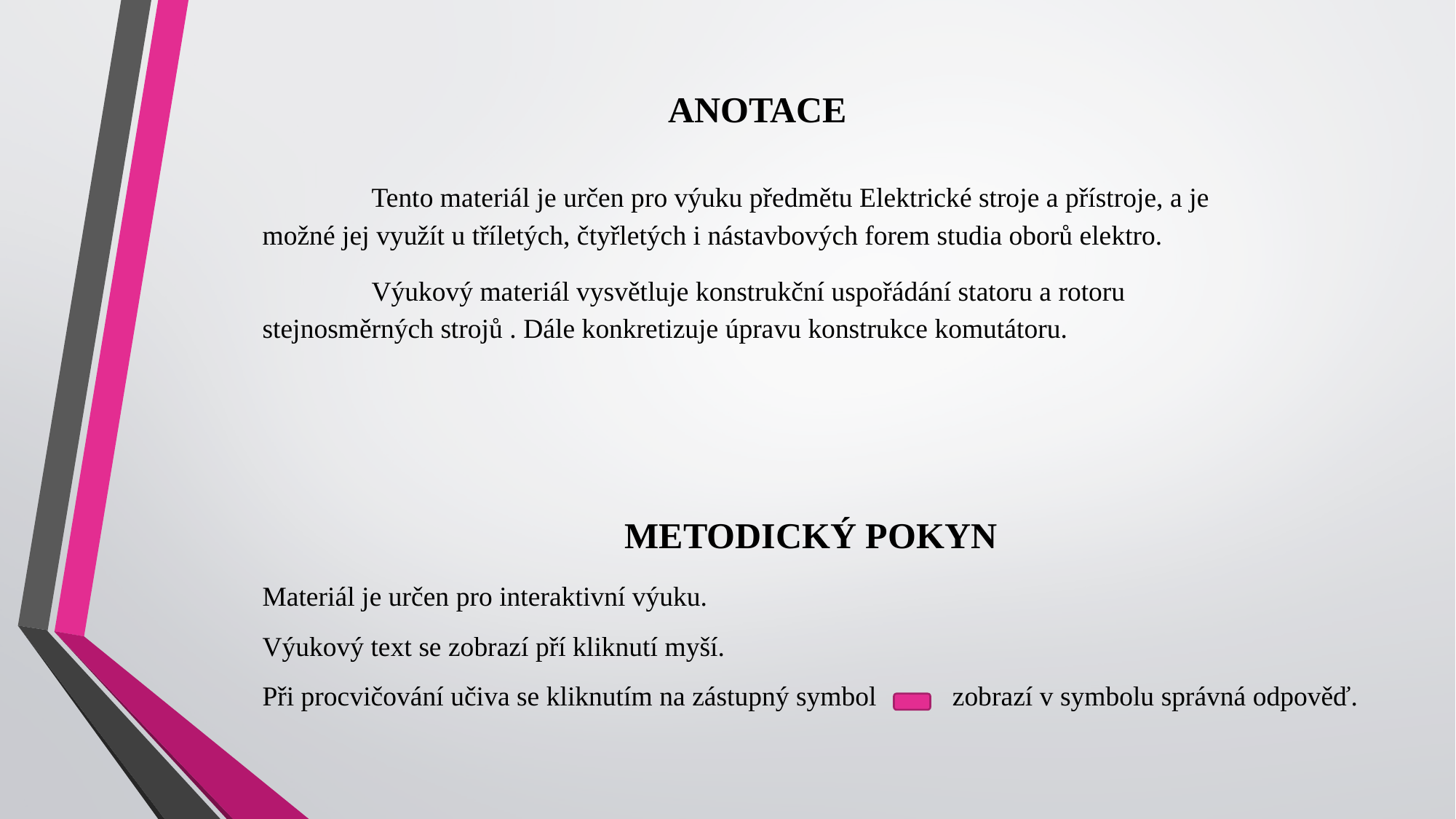

ANOTACE
	Tento materiál je určen pro výuku předmětu Elektrické stroje a přístroje, a je možné jej využít u tříletých, čtyřletých i nástavbových forem studia oborů elektro.
	Výukový materiál vysvětluje konstrukční uspořádání statoru a rotoru stejnosměrných strojů . Dále konkretizuje úpravu konstrukce komutátoru.
METODICKÝ POKYN

Materiál je určen pro interaktivní výuku.
Výukový text se zobrazí pří kliknutí myší.
Při procvičování učiva se kliknutím na zástupný symbol           zobrazí v symbolu správná odpověď.